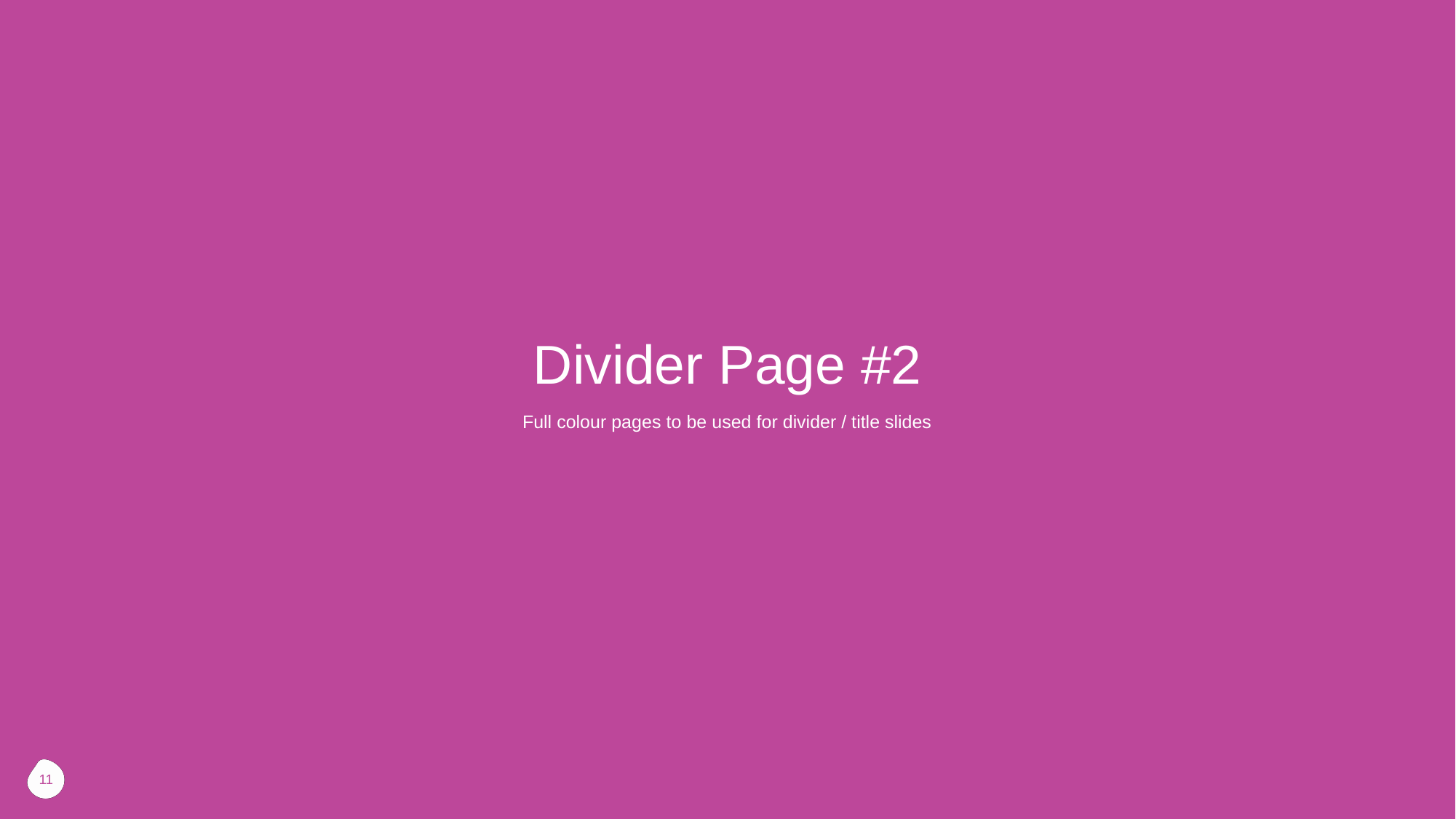

Divider Page #2
Full colour pages to be used for divider / title slides